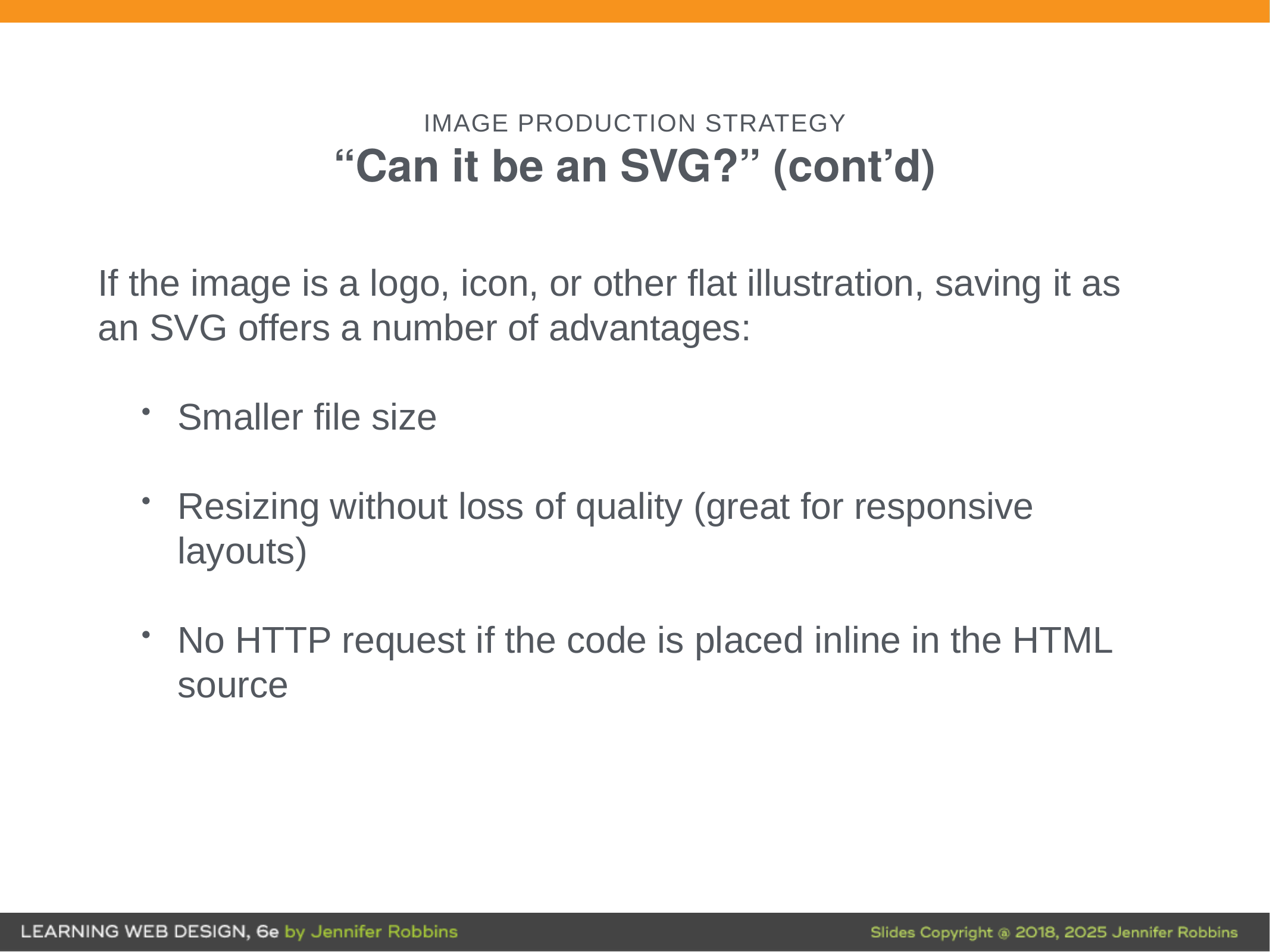

# IMAGE PRODUCTION STRATEGY
“Can it be an SVG?” (cont’d)
If the image is a logo, icon, or other flat illustration, saving it as an SVG offers a number of advantages:
Smaller file size
Resizing without loss of quality (great for responsive layouts)
No HTTP request if the code is placed inline in the HTML source